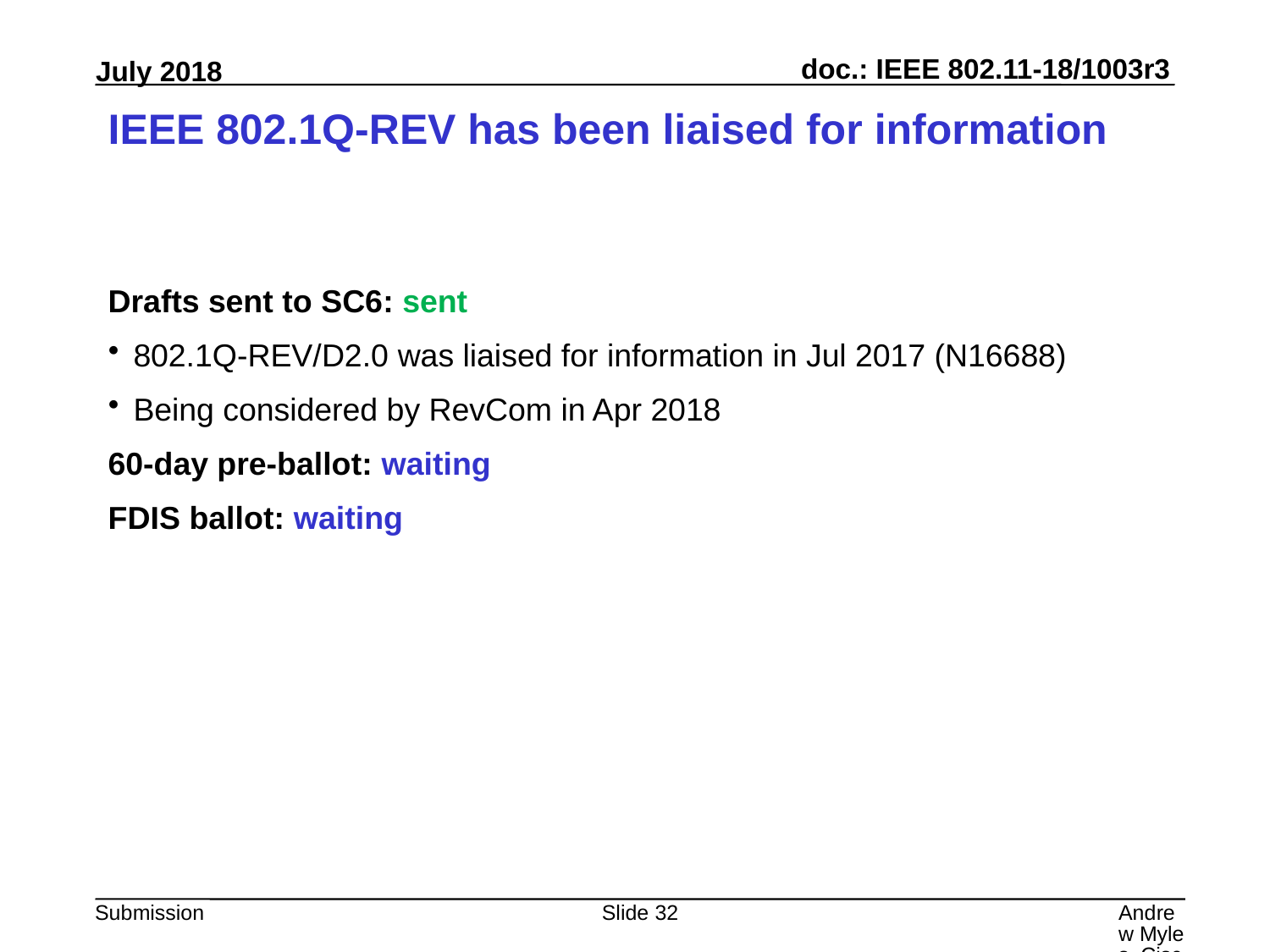

# IEEE 802.1Q-REV has been liaised for information
Drafts sent to SC6: sent
802.1Q-REV/D2.0 was liaised for information in Jul 2017 (N16688)
Being considered by RevCom in Apr 2018
60-day pre-ballot: waiting
FDIS ballot: waiting
Slide 32
Andrew Myles, Cisco